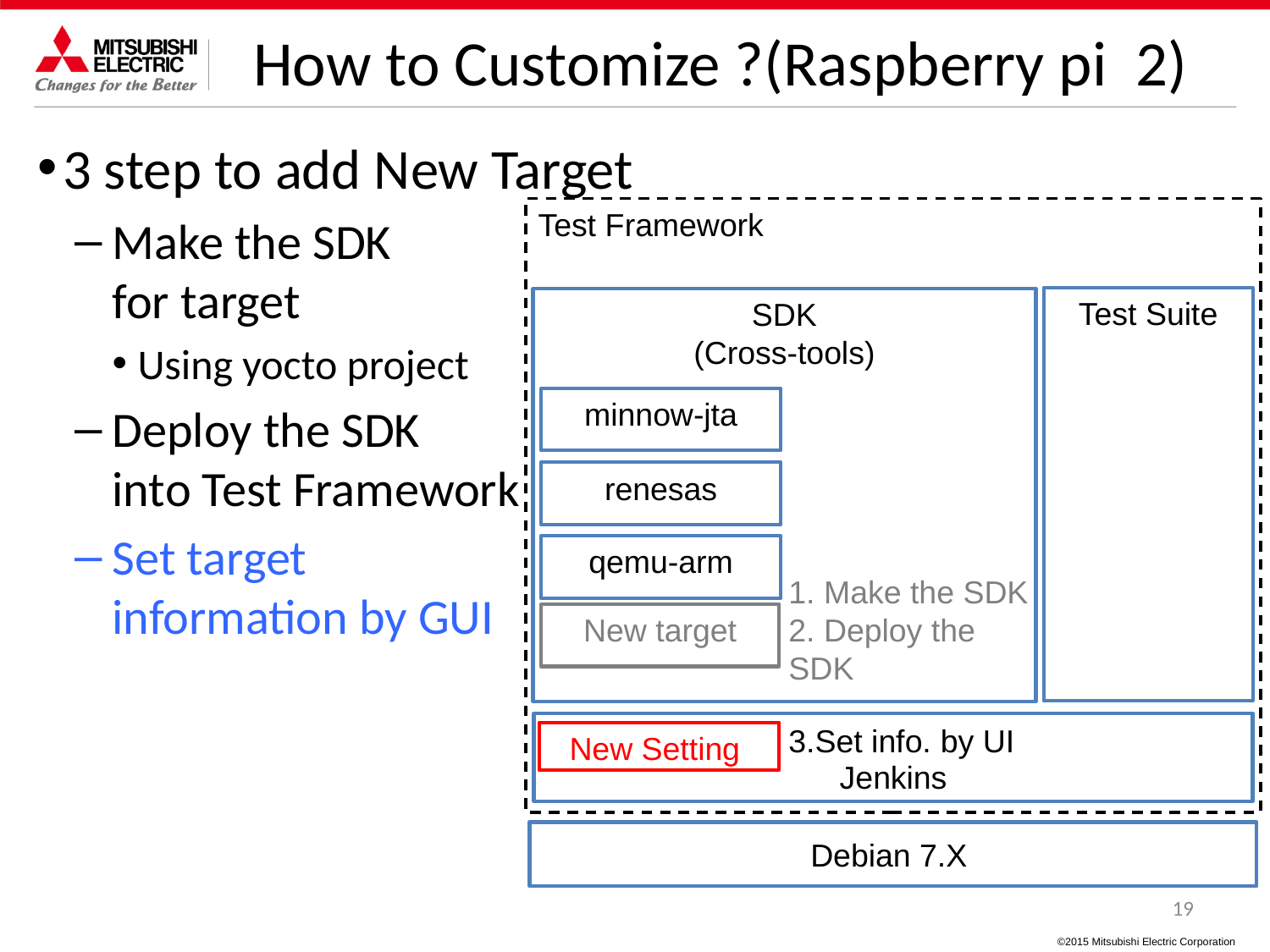

# How to Customize ?(Raspberry pi  2)

3 step to add New Target
Make the SDK
for target
Using yocto project
Deploy the SDK
into Test Framework
Set target
information by GUI
Test Framework

Test Suite
SDK
(Cross-tools)
minnow-jta
renesas
qemu-arm
1. Make the SDK
2. Deploy the SDK
New target

Jenkins
3.Set info. by UI
New Setting
Debian 7.X
19